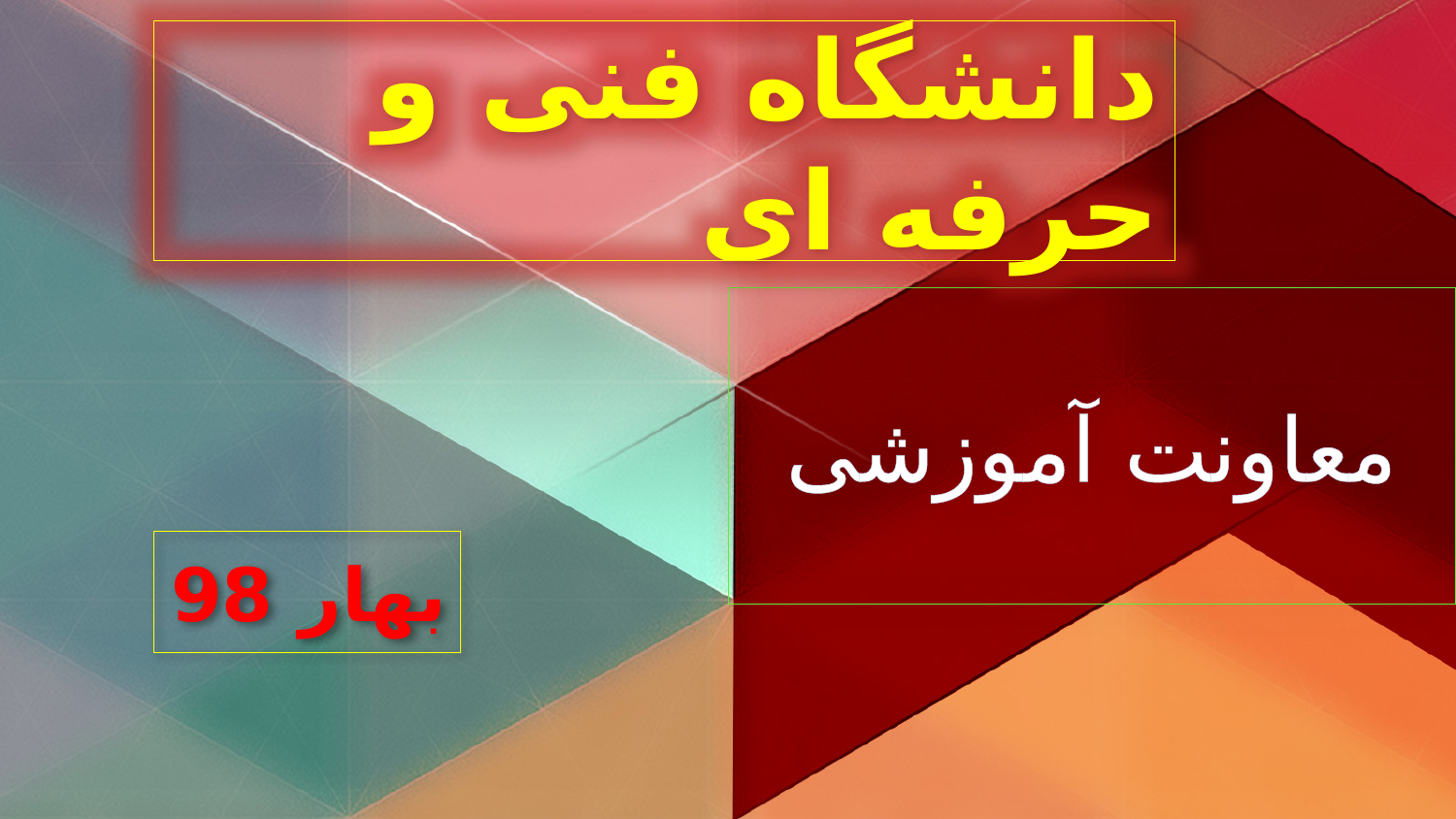

دانشگاه فنی و حرفه ای
# معاونت آموزشی
بهار 98